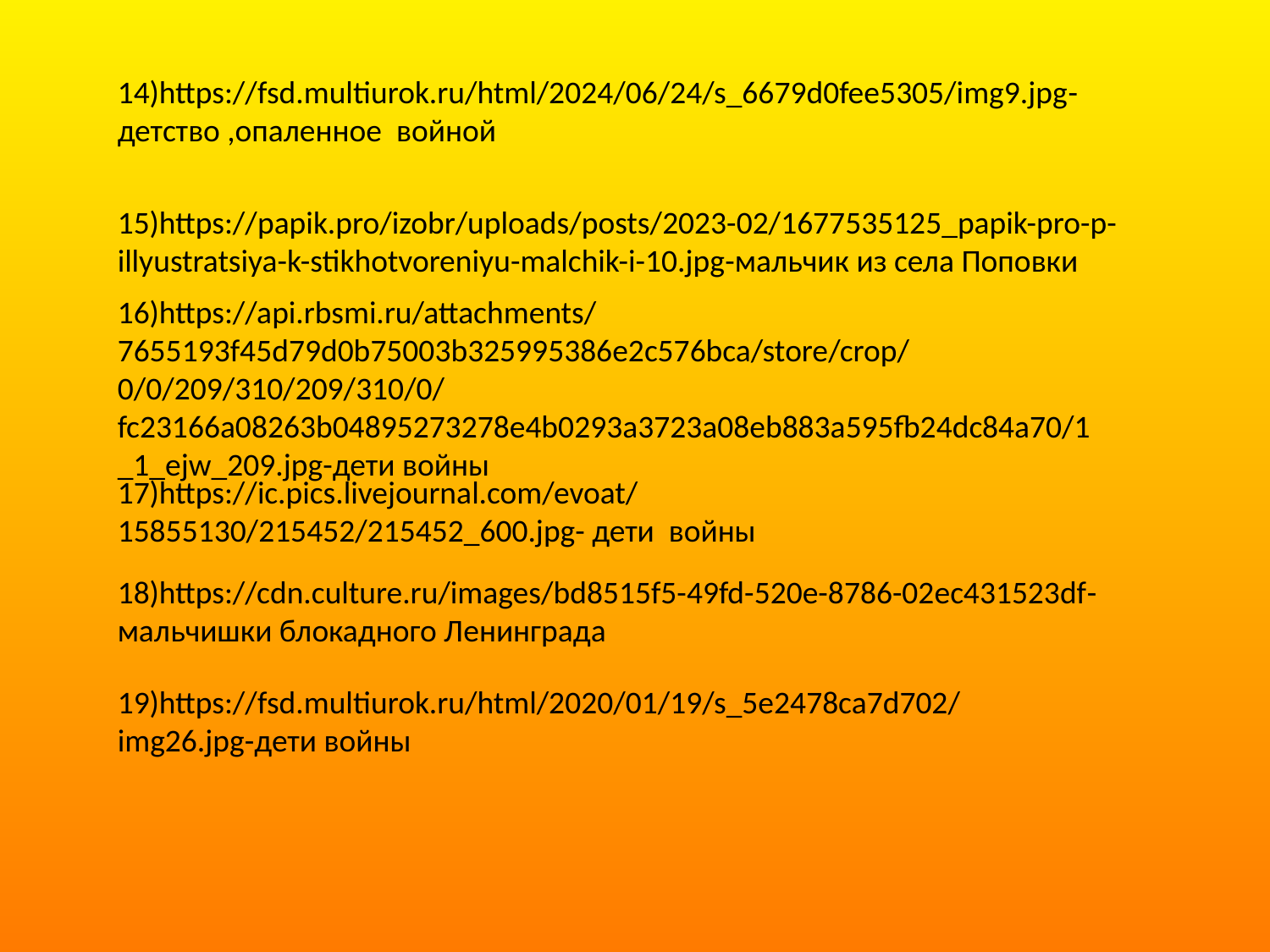

14)https://fsd.multiurok.ru/html/2024/06/24/s_6679d0fee5305/img9.jpg-детство ,опаленное  войной
15)https://papik.pro/izobr/uploads/posts/2023-02/1677535125_papik-pro-p-illyustratsiya-k-stikhotvoreniyu-malchik-i-10.jpg-мальчик из села Поповки
16)https://api.rbsmi.ru/attachments/7655193f45d79d0b75003b325995386e2c576bca/store/crop/0/0/209/310/209/310/0/fc23166a08263b04895273278e4b0293a3723a08eb883a595fb24dc84a70/1_1_ejw_209.jpg-дети войны
17)https://ic.pics.livejournal.com/evoat/15855130/215452/215452_600.jpg- дети  войны
18)https://cdn.culture.ru/images/bd8515f5-49fd-520e-8786-02ec431523df-мальчишки блокадного Ленинграда
19)https://fsd.multiurok.ru/html/2020/01/19/s_5e2478ca7d702/img26.jpg-дети войны